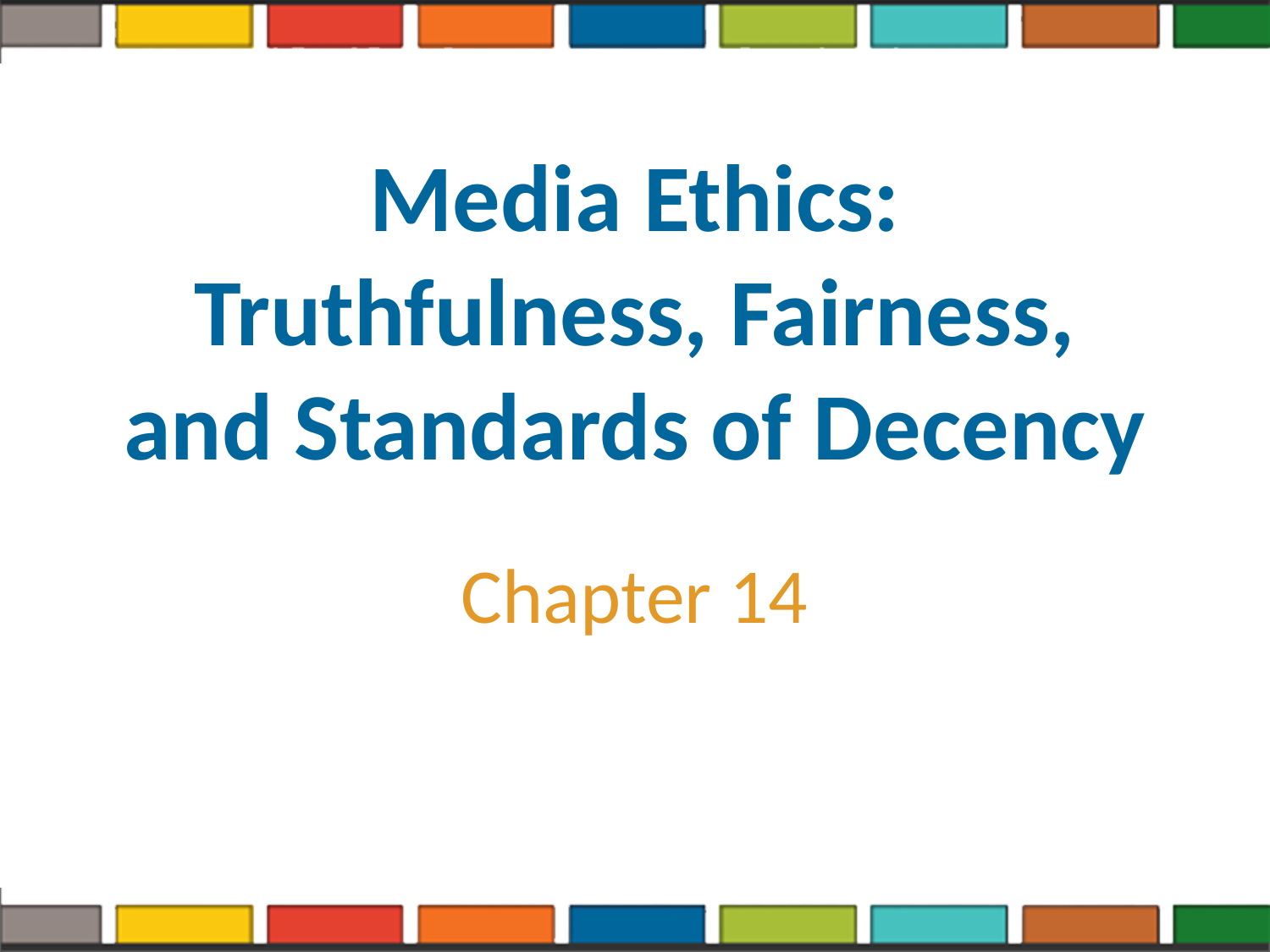

# Media Ethics: Truthfulness, Fairness, and Standards of Decency
Chapter 14